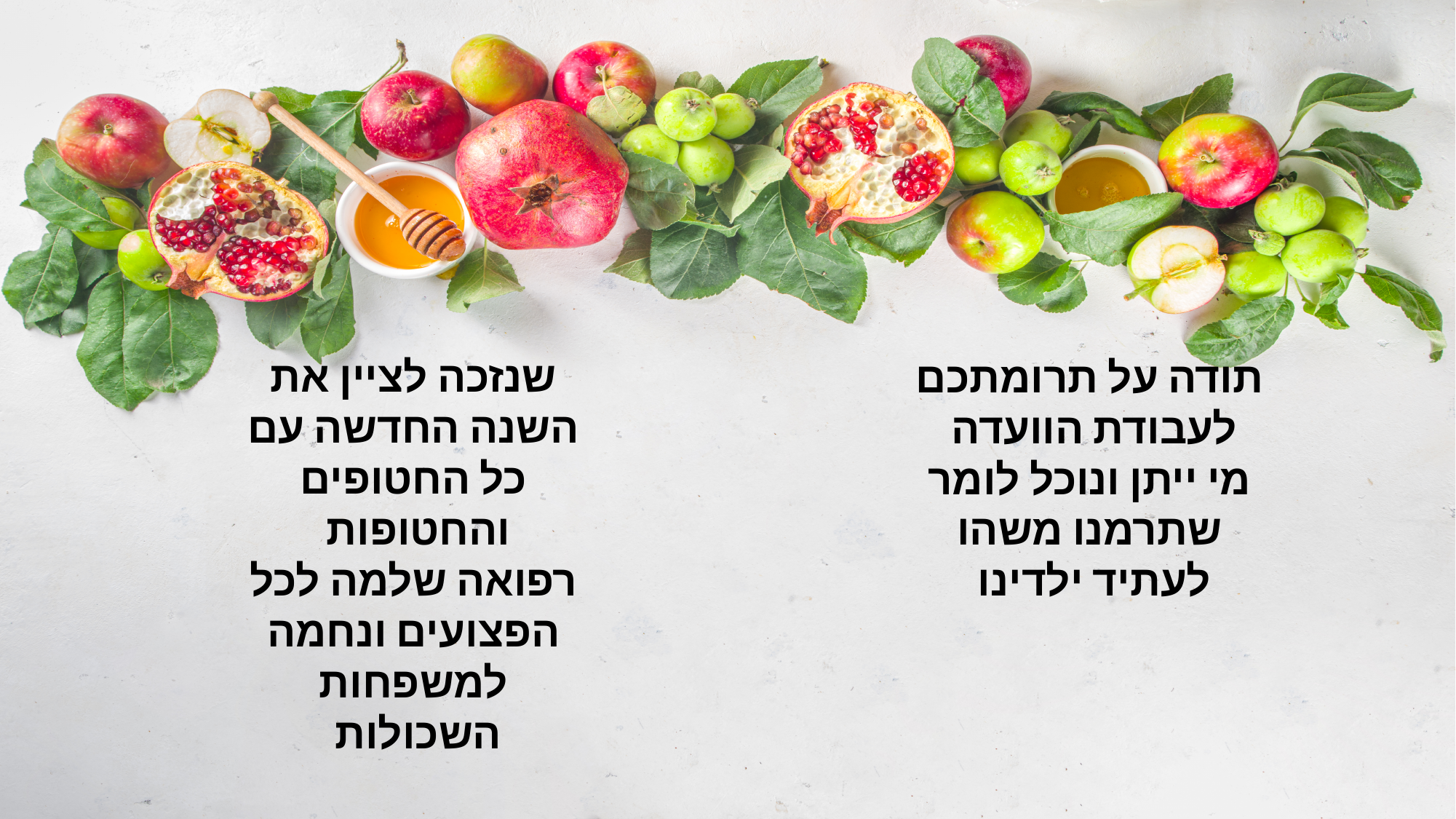

שנזכה לציין את השנה החדשה עם כל החטופים והחטופות
רפואה שלמה לכל הפצועים ונחמה למשפחות השכולות
תודה על תרומתכם לעבודת הוועדה
מי ייתן ונוכל לומר שתרמנו משהו לעתיד ילדינו